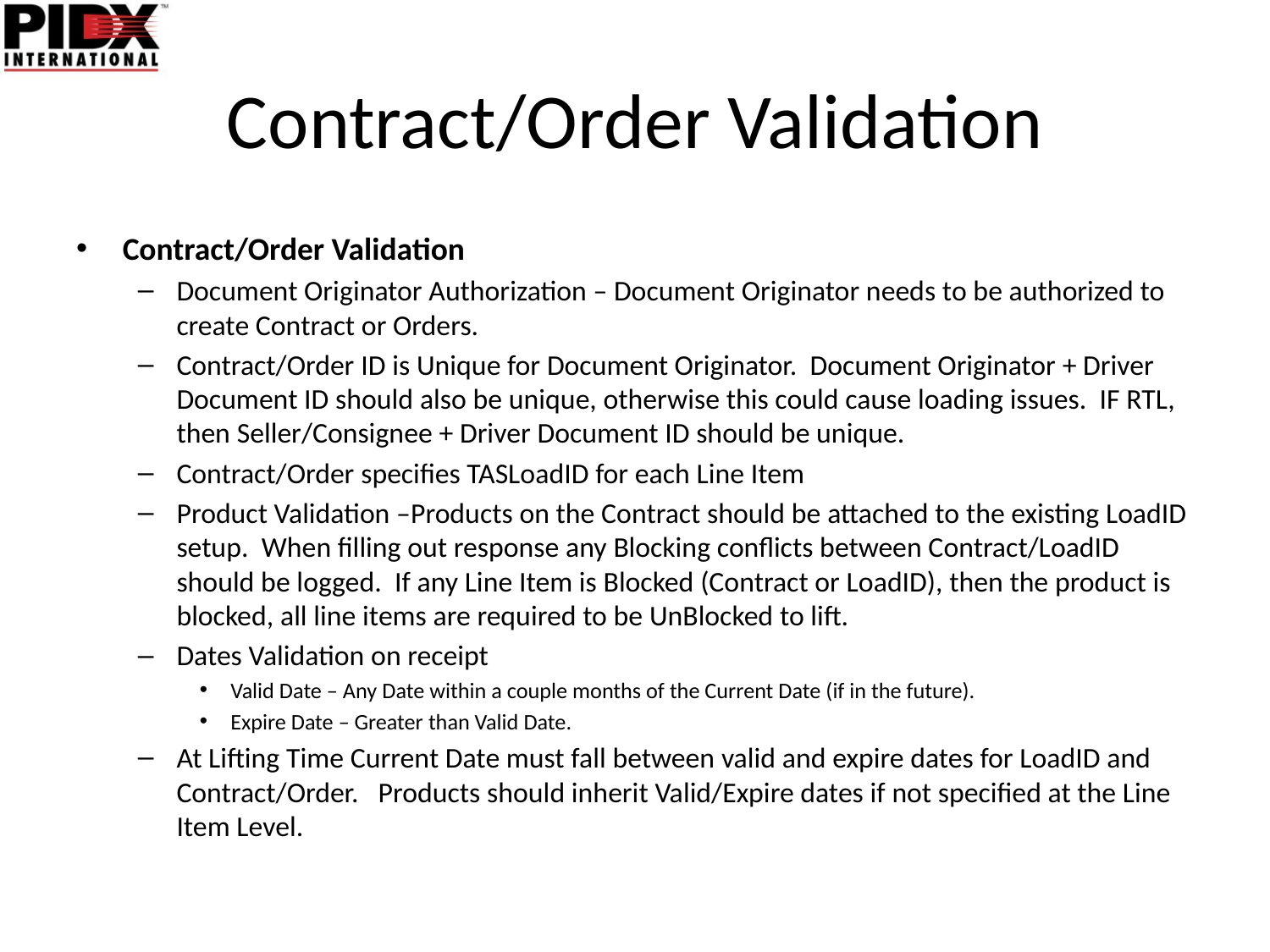

# Contract/Order Validation
Contract/Order Validation
Document Originator Authorization – Document Originator needs to be authorized to create Contract or Orders.
Contract/Order ID is Unique for Document Originator.  Document Originator + Driver Document ID should also be unique, otherwise this could cause loading issues.  IF RTL, then Seller/Consignee + Driver Document ID should be unique.
Contract/Order specifies TASLoadID for each Line Item
Product Validation –Products on the Contract should be attached to the existing LoadID setup.  When filling out response any Blocking conflicts between Contract/LoadID should be logged.  If any Line Item is Blocked (Contract or LoadID), then the product is blocked, all line items are required to be UnBlocked to lift.
Dates Validation on receipt
Valid Date – Any Date within a couple months of the Current Date (if in the future).
Expire Date – Greater than Valid Date.
At Lifting Time Current Date must fall between valid and expire dates for LoadID and Contract/Order.   Products should inherit Valid/Expire dates if not specified at the Line Item Level.